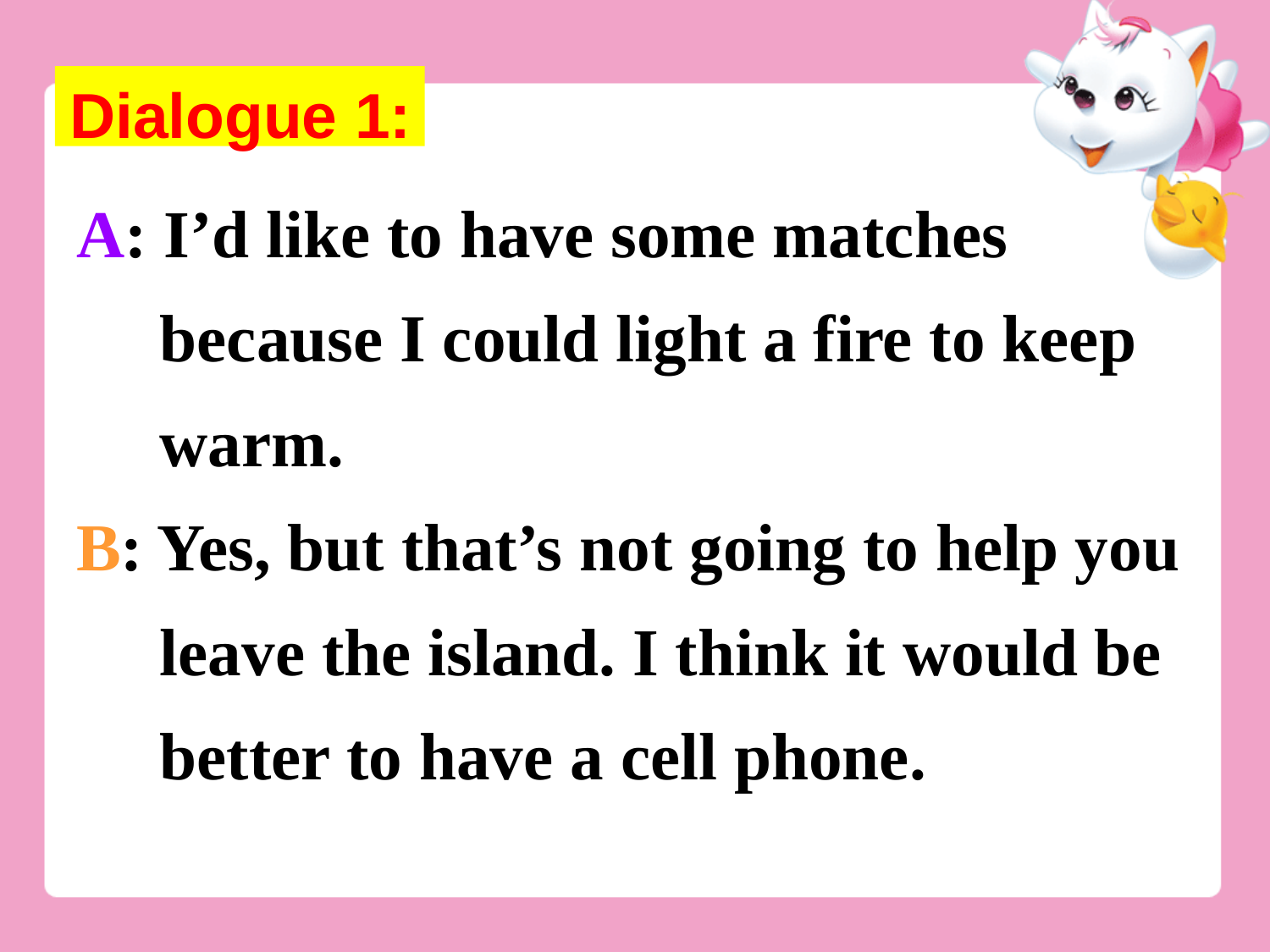

Dialogue 1:

A: I’d like to have some matches
     because I could light a fire to keep
     warm.
B: Yes, but that’s not going to help you
     leave the island. I think it would be
     better to have a cell phone.